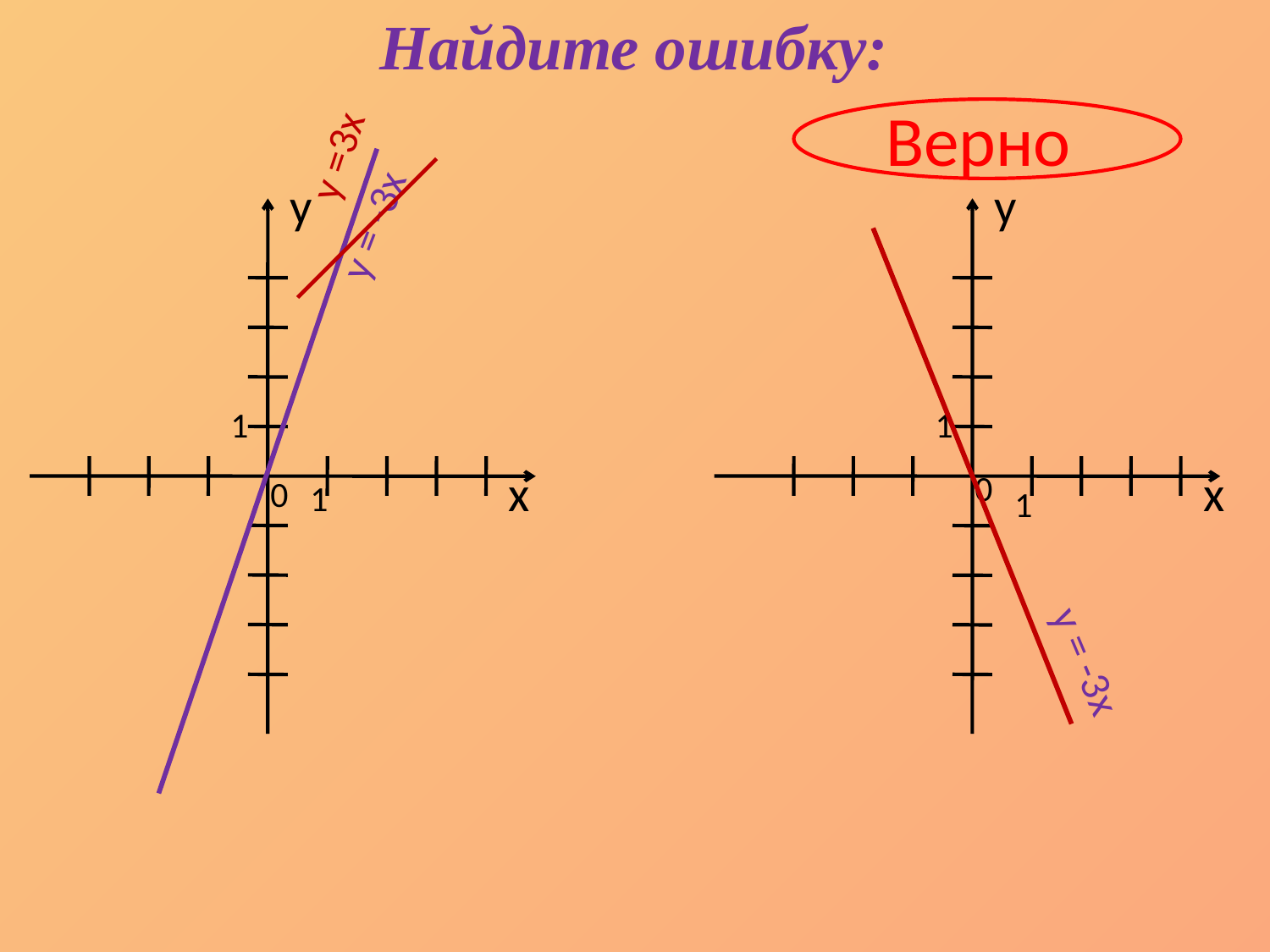

Найдите ошибку:
Верно

y =3x
y
y
y = -3x
1
1
х
х
0
0
1
1
y = -3x